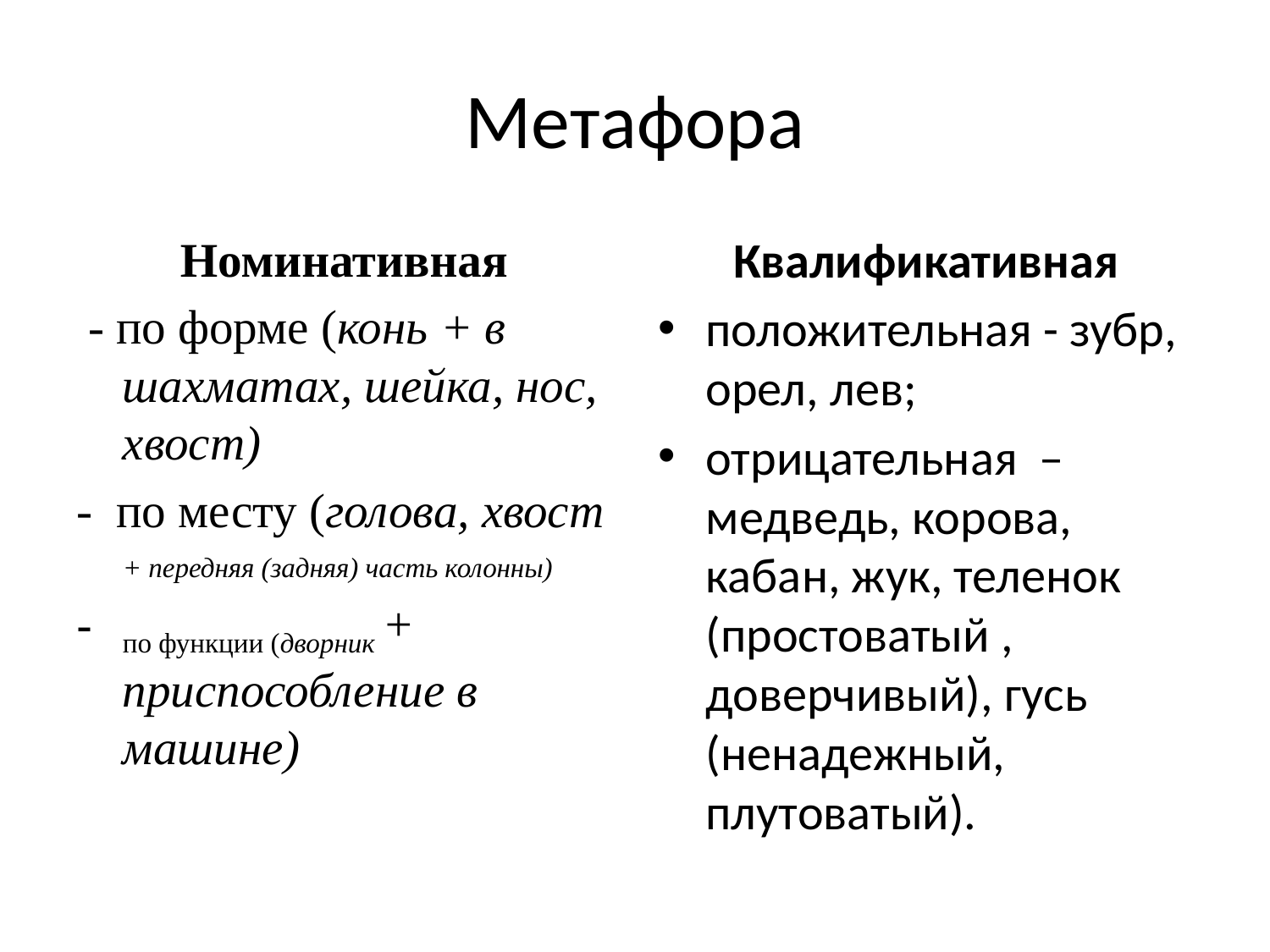

# Метафора
Номинативная
 - по форме (конь + в шахматах, шейка, нос, хвост)
-  по месту (голова, хвост + передняя (задняя) часть колонны)
по функции (дворник + приспособление в машине)

Квалификативная
положительная - зубр, орел, лев;
отрицательная  – медведь, корова, кабан, жук, теленок (простоватый , доверчивый), гусь (ненадежный, плутоватый).